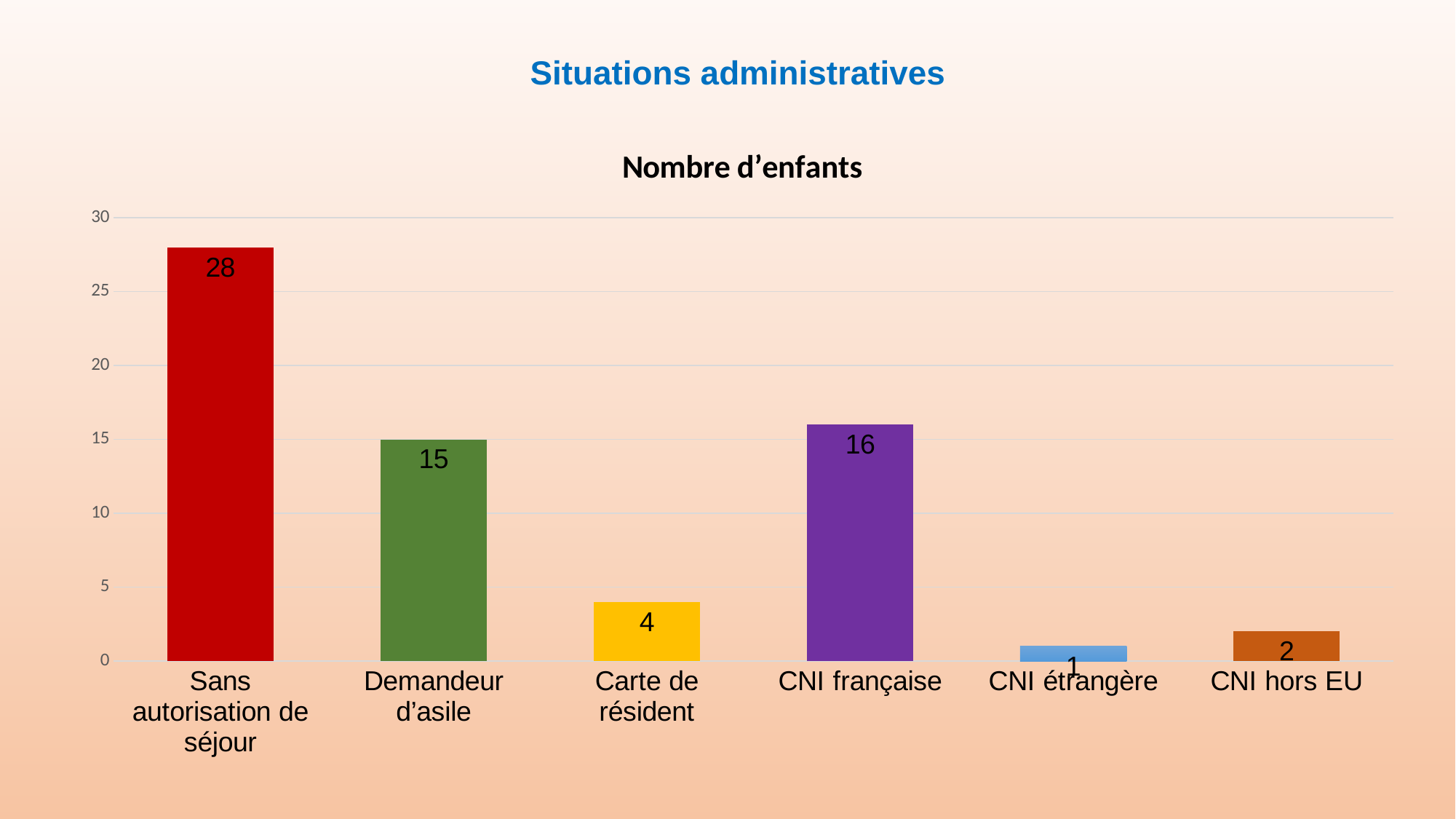

Situations administratives

### Chart: Nombre d’enfants

| Category | Nombre d’enfants |
|---|---|
| Sans autorisation de séjour | 28.0 |
| Demandeur d’asile | 15.0 |
| Carte de résident | 4.0 |
| CNI française | 16.0 |
| CNI étrangère | 1.0 |
| CNI hors EU | 2.0 |